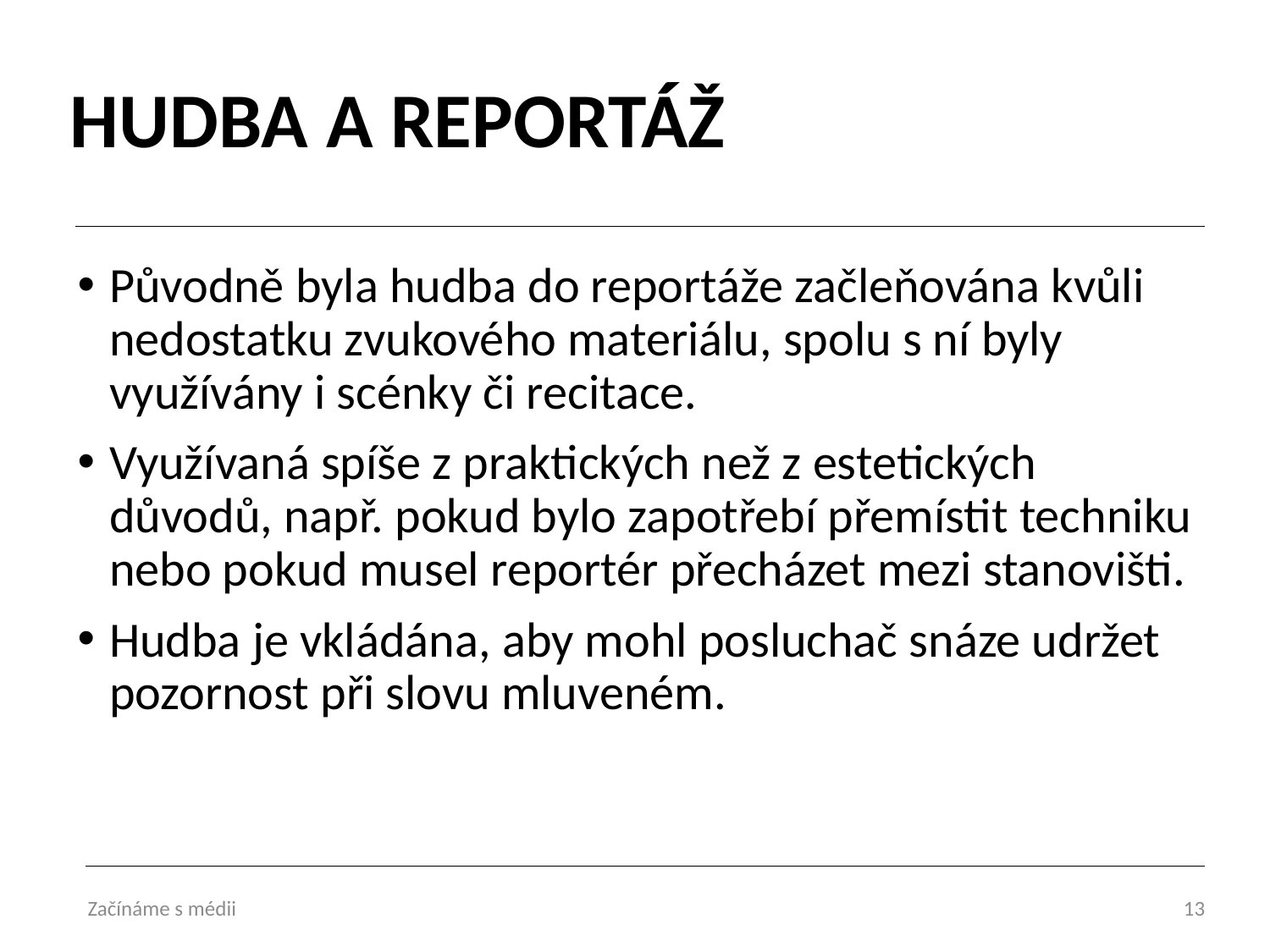

# HUDBA A REPORTÁŽ
Původně byla hudba do reportáže začleňována kvůli nedostatku zvukového materiálu, spolu s ní byly využívány i scénky či recitace.
Využívaná spíše z praktických než z estetických důvodů, např. pokud bylo zapotřebí přemístit techniku nebo pokud musel reportér přecházet mezi stanovišti.
Hudba je vkládána, aby mohl posluchač snáze udržet pozornost při slovu mluveném.

Začínáme s médii
13